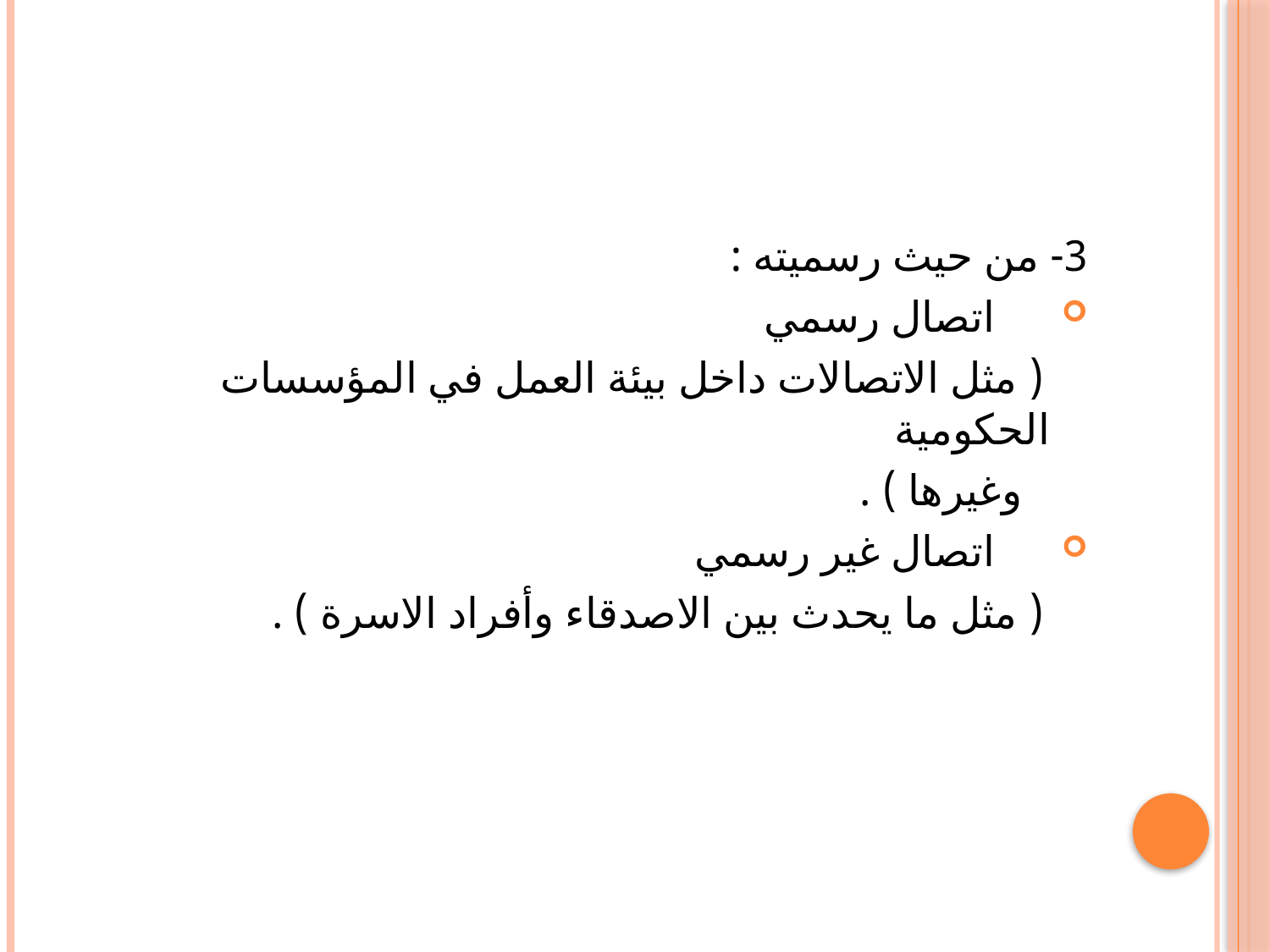

#
3- من حيث رسميته :
     اتصال رسمي
    ( مثل الاتصالات داخل بيئة العمل في المؤسسات الحكومية
      وغيرها ) .
     اتصال غير رسمي
    ( مثل ما يحدث بين الاصدقاء وأفراد الاسرة ) .